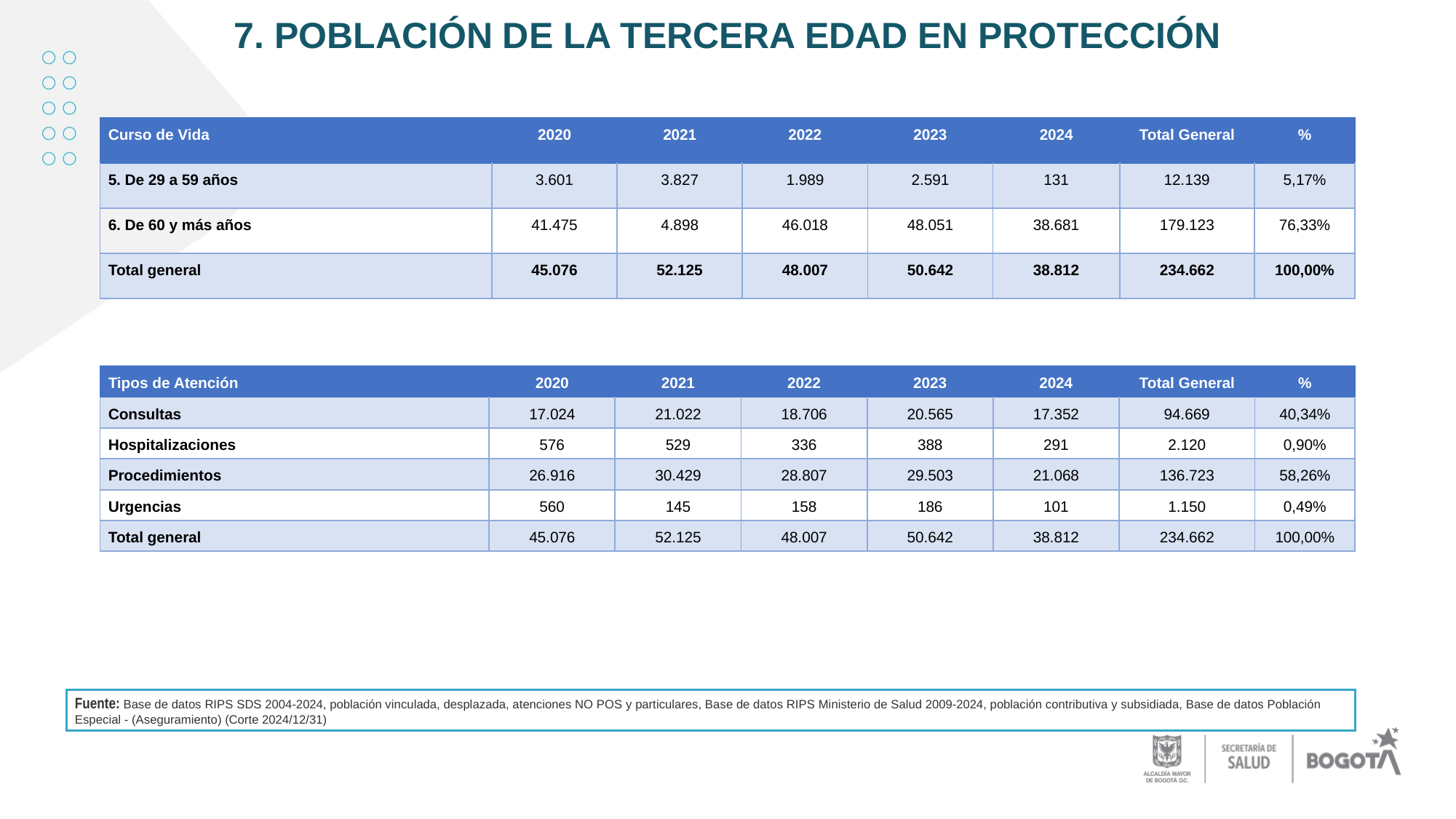

# 7. POBLACIÓN DE LA TERCERA EDAD EN PROTECCIÓN
| Curso de Vida | 2020 | 2021 | 2022 | 2023 | 2024 | Total General | % |
| --- | --- | --- | --- | --- | --- | --- | --- |
| 5. De 29 a 59 años | 3.601 | 3.827 | 1.989 | 2.591 | 131 | 12.139 | 5,17% |
| 6. De 60 y más años | 41.475 | 4.898 | 46.018 | 48.051 | 38.681 | 179.123 | 76,33% |
| Total general | 45.076 | 52.125 | 48.007 | 50.642 | 38.812 | 234.662 | 100,00% |
| Tipos de Atención | 2020 | 2021 | 2022 | 2023 | 2024 | Total General | % |
| --- | --- | --- | --- | --- | --- | --- | --- |
| Consultas | 17.024 | 21.022 | 18.706 | 20.565 | 17.352 | 94.669 | 40,34% |
| Hospitalizaciones | 576 | 529 | 336 | 388 | 291 | 2.120 | 0,90% |
| Procedimientos | 26.916 | 30.429 | 28.807 | 29.503 | 21.068 | 136.723 | 58,26% |
| Urgencias | 560 | 145 | 158 | 186 | 101 | 1.150 | 0,49% |
| Total general | 45.076 | 52.125 | 48.007 | 50.642 | 38.812 | 234.662 | 100,00% |
Fuente: Base de datos RIPS SDS 2004-2024, población vinculada, desplazada, atenciones NO POS y particulares, Base de datos RIPS Ministerio de Salud 2009-2024, población contributiva y subsidiada, Base de datos Población Especial - (Aseguramiento) (Corte 2024/12/31)